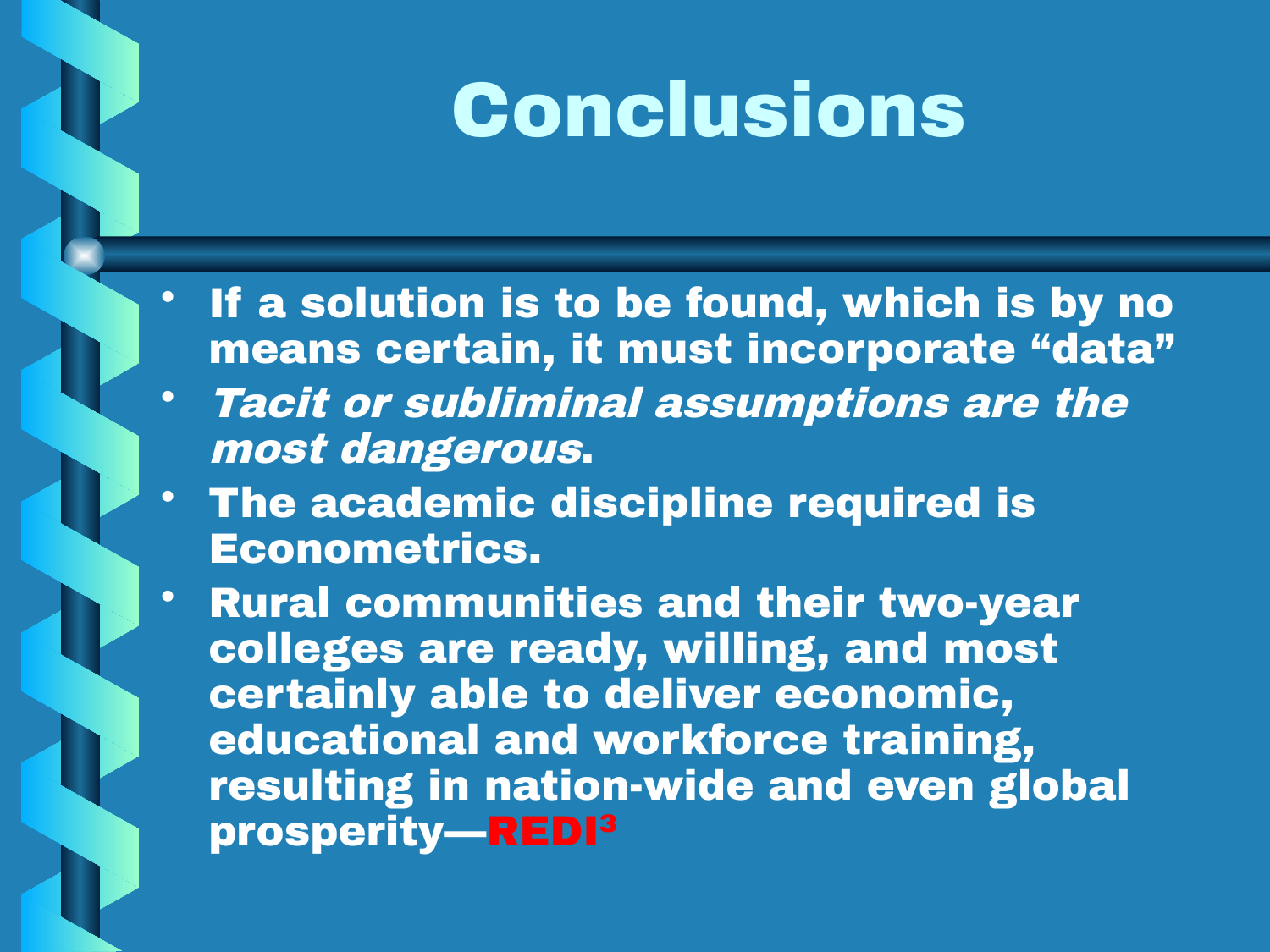

# Conclusions
If a solution is to be found, which is by no means certain, it must incorporate “data”
Tacit or subliminal assumptions are the most dangerous.
The academic discipline required is Econometrics.
Rural communities and their two-year colleges are ready, willing, and most certainly able to deliver economic, educational and workforce training, resulting in nation-wide and even global prosperity—REDI³